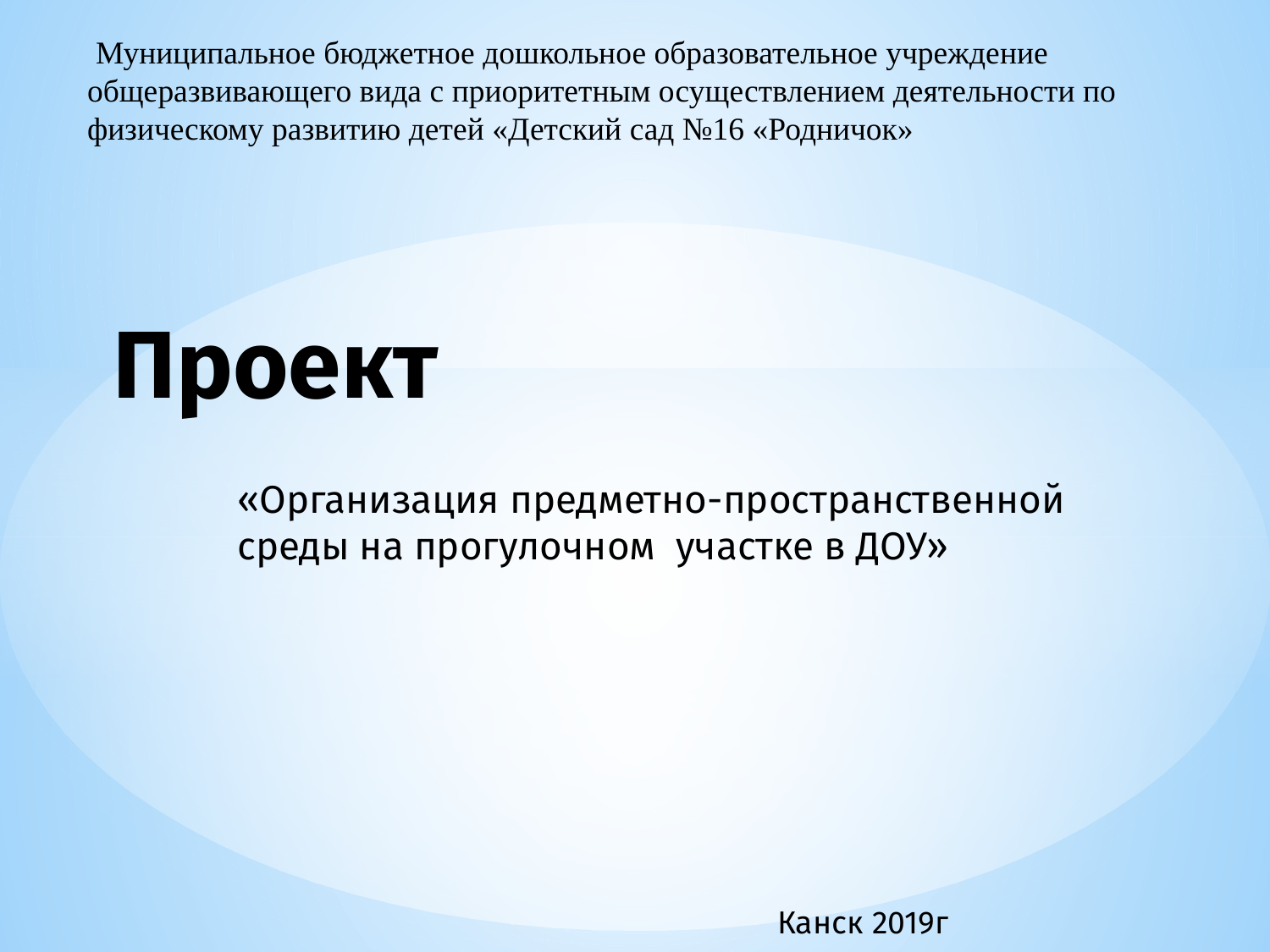

Муниципальное бюджетное дошкольное образовательное учреждение общеразвивающего вида с приоритетным осуществлением деятельности по физическому развитию детей «Детский сад №16 «Родничок»
# Проект
«Организация предметно-пространственной среды на прогулочном  участке в ДОУ»

Канск 2019г